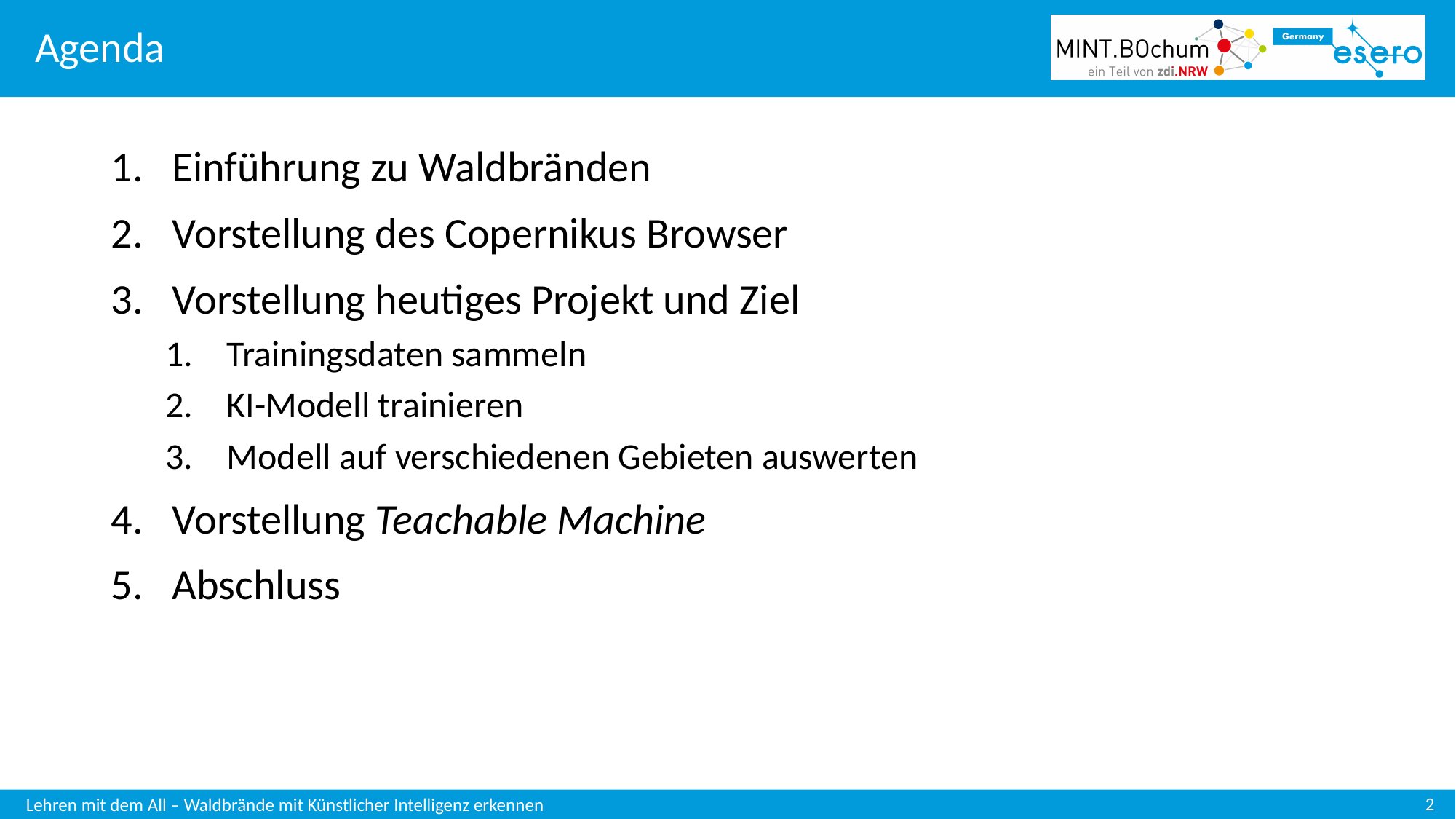

# Agenda
Einführung zu Waldbränden
Vorstellung des Copernikus Browser
Vorstellung heutiges Projekt und Ziel
Trainingsdaten sammeln
KI-Modell trainieren
Modell auf verschiedenen Gebieten auswerten
Vorstellung Teachable Machine
Abschluss